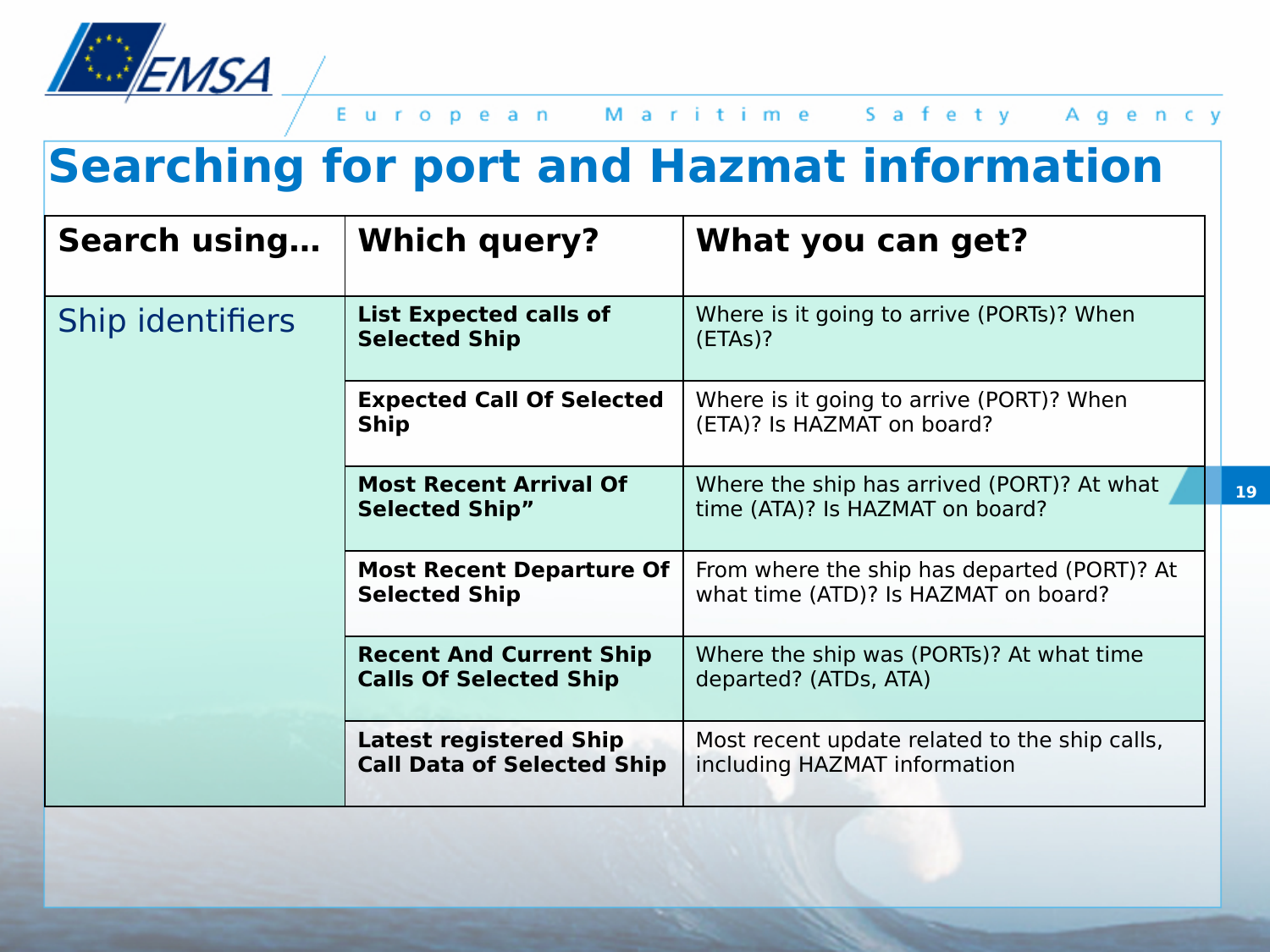

# Searching for port and Hazmat information
| Search using… | Which query? | What you can get? |
| --- | --- | --- |
| Ship identifiers | List Expected calls of Selected Ship | Where is it going to arrive (PORTs)? When (ETAs)? |
|  | Expected Call Of Selected Ship | Where is it going to arrive (PORT)? When (ETA)? Is HAZMAT on board? |
|  | Most Recent Arrival Of Selected Ship” | Where the ship has arrived (PORT)? At what time (ATA)? Is HAZMAT on board? |
|  | Most Recent Departure Of Selected Ship | From where the ship has departed (PORT)? At what time (ATD)? Is HAZMAT on board? |
|  | Recent And Current Ship Calls Of Selected Ship | Where the ship was (PORTs)? At what time departed? (ATDs, ATA) |
|  | Latest registered Ship Call Data of Selected Ship | Most recent update related to the ship calls, including HAZMAT information |
19